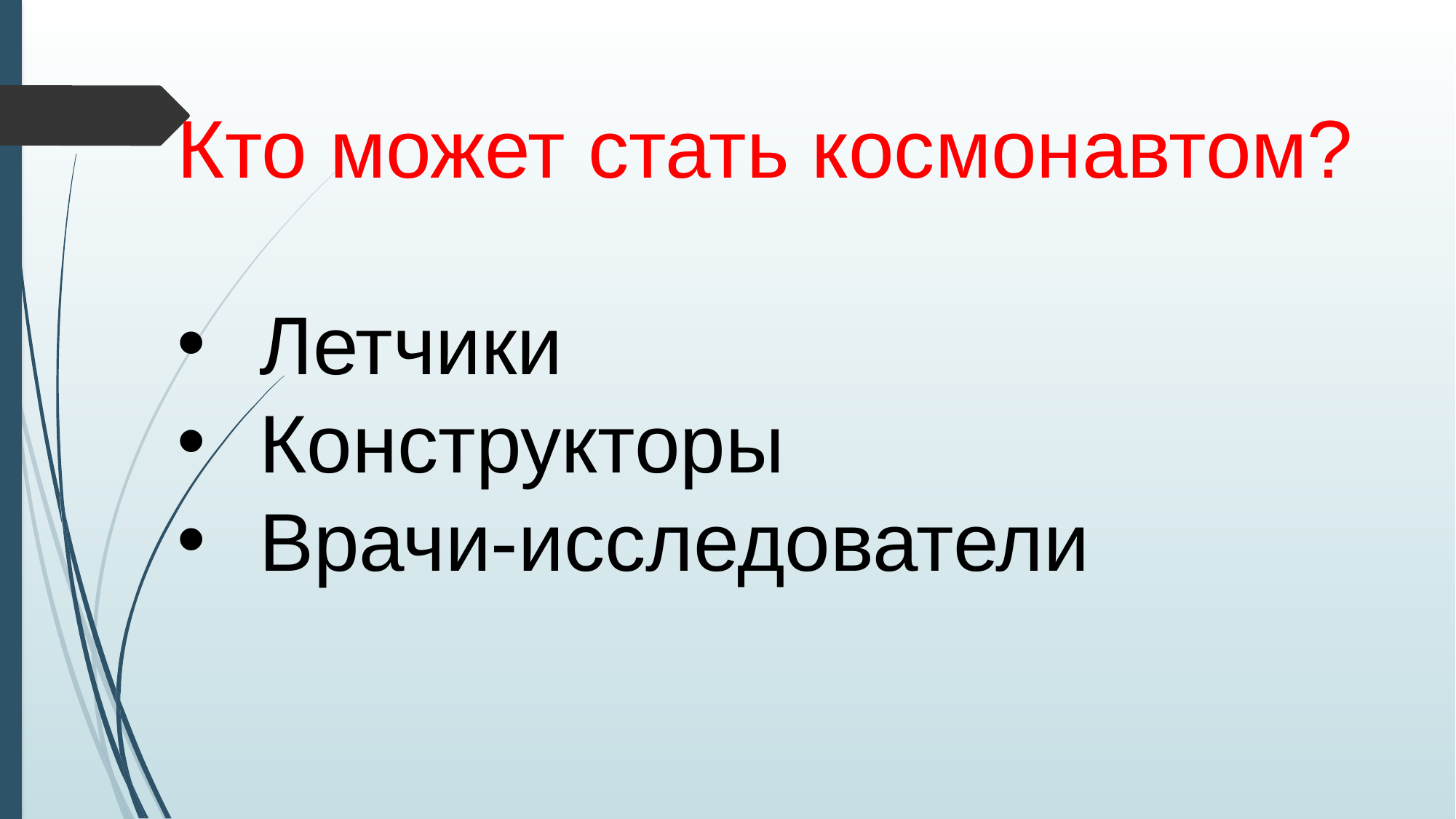

Кто может стать космонавтом?

Летчики
Конструкторы
Врачи-исследователи